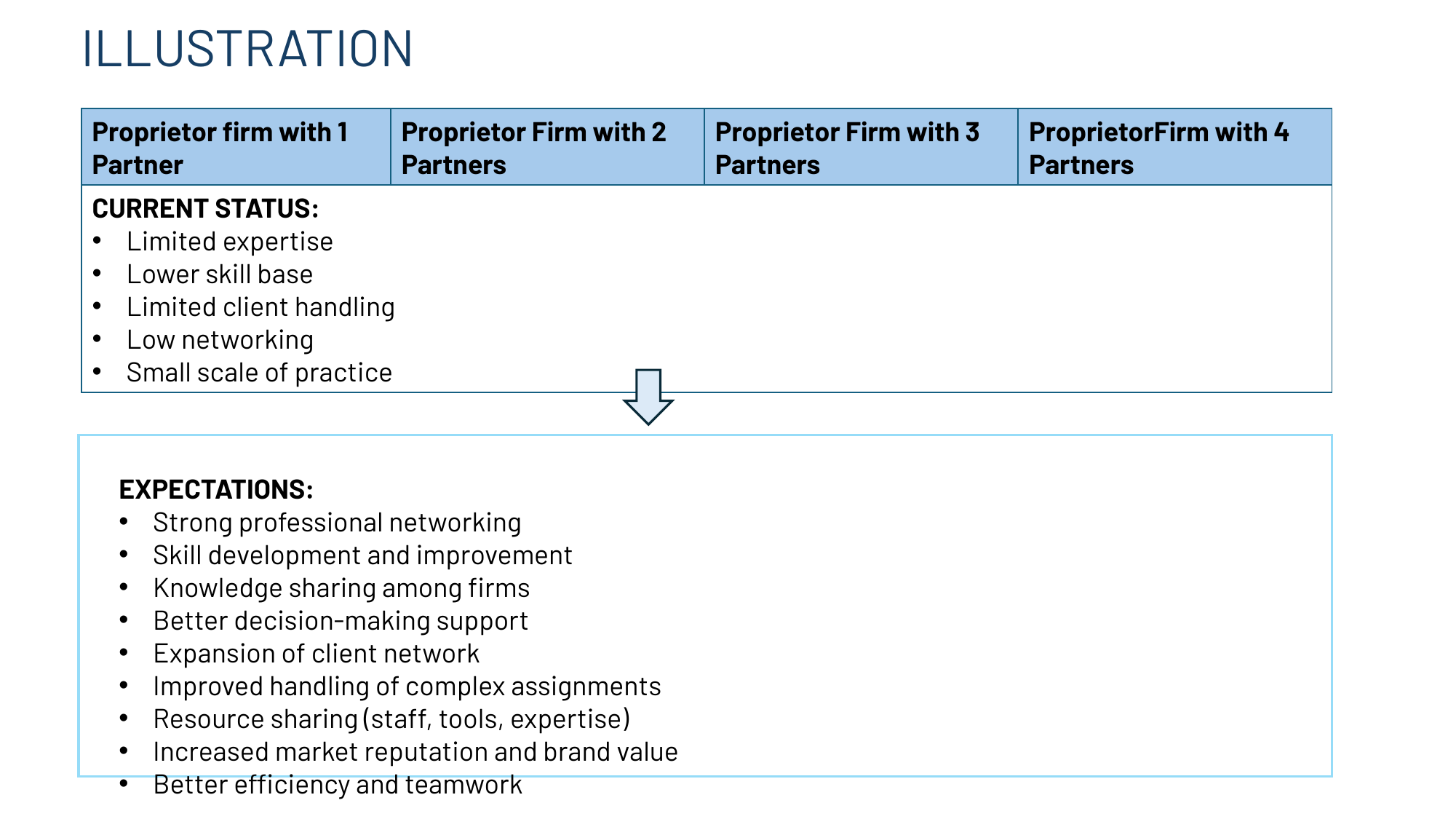

# ILLUSTRATION
| Proprietor firm with 1 Partner | Proprietor Firm with 2 Partners | Proprietor Firm with 3 Partners | ProprietorFirm with 4 Partners |
| --- | --- | --- | --- |
| CURRENT STATUS: Limited expertise Lower skill base Limited client handling Low networking Small scale of practice |  |  |  |

EXPECTATIONS:
Strong professional networking
Skill development and improvement
Knowledge sharing among firms
Better decision-making support
Expansion of client network
Improved handling of complex assignments
Resource sharing (staff, tools, expertise)
Increased market reputation and brand value
Better efficiency and teamwork